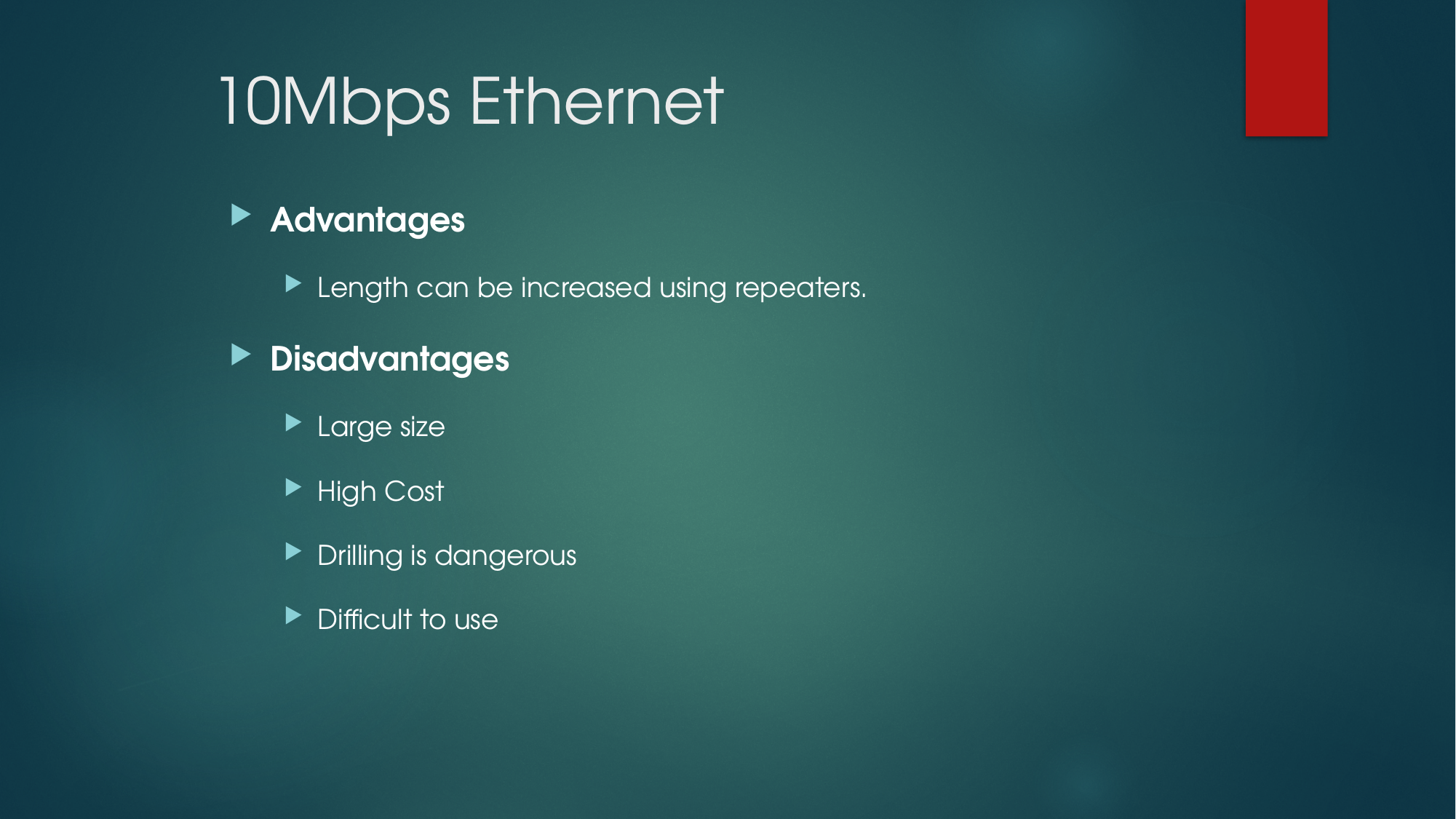

# 10Mbps Ethernet
Advantages
Length can be increased using repeaters.
Disadvantages
Large size
High Cost
Drilling is dangerous
Difficult to use